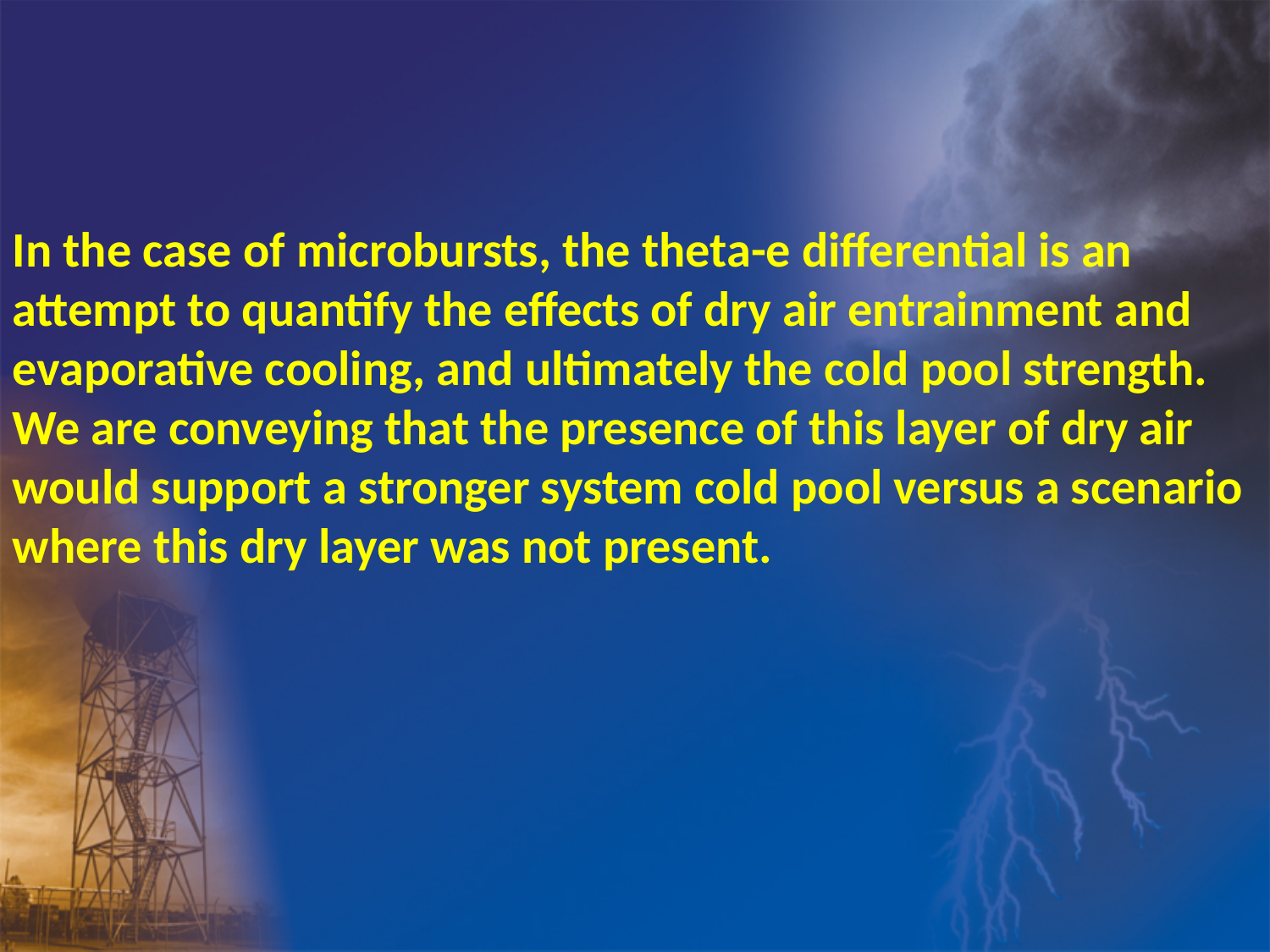

In the case of microbursts, the theta-e differential is an attempt to quantify the effects of dry air entrainment and evaporative cooling, and ultimately the cold pool strength.  We are conveying that the presence of this layer of dry air would support a stronger system cold pool versus a scenario where this dry layer was not present.